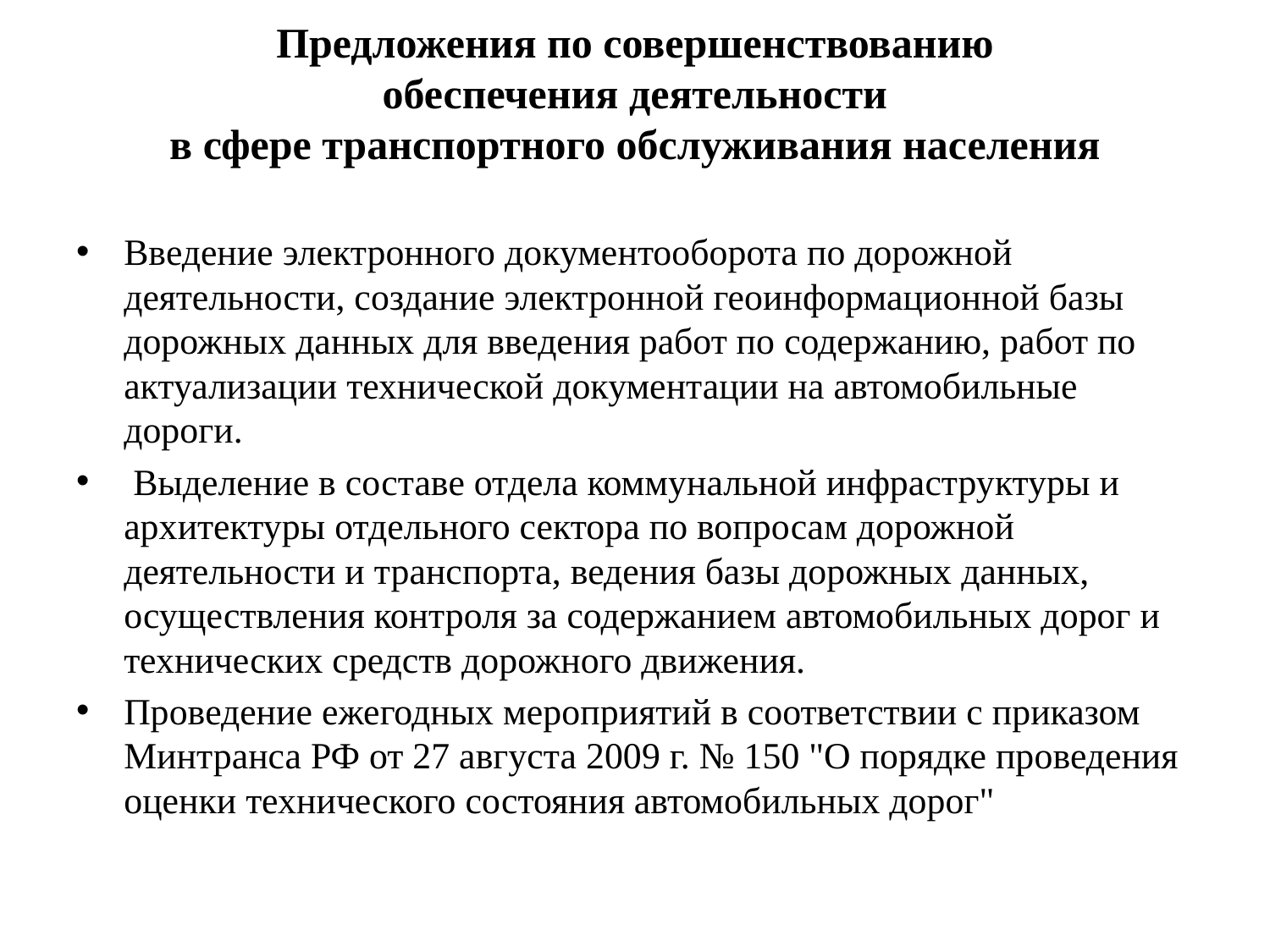

# Предложения по совершенствованию обеспечения деятельности в сфере транспортного обслуживания населения
Введение электронного документооборота по дорожной деятельности, создание электронной геоинформационной базы дорожных данных для введения работ по содержанию, работ по актуализации технической документации на автомобильные дороги.
 Выделение в составе отдела коммунальной инфраструктуры и архитектуры отдельного сектора по вопросам дорожной деятельности и транспорта, ведения базы дорожных данных, осуществления контроля за содержанием автомобильных дорог и технических средств дорожного движения.
Проведение ежегодных мероприятий в соответствии с приказом Минтранса РФ от 27 августа 2009 г. № 150 "О порядке проведения оценки технического состояния автомобильных дорог"